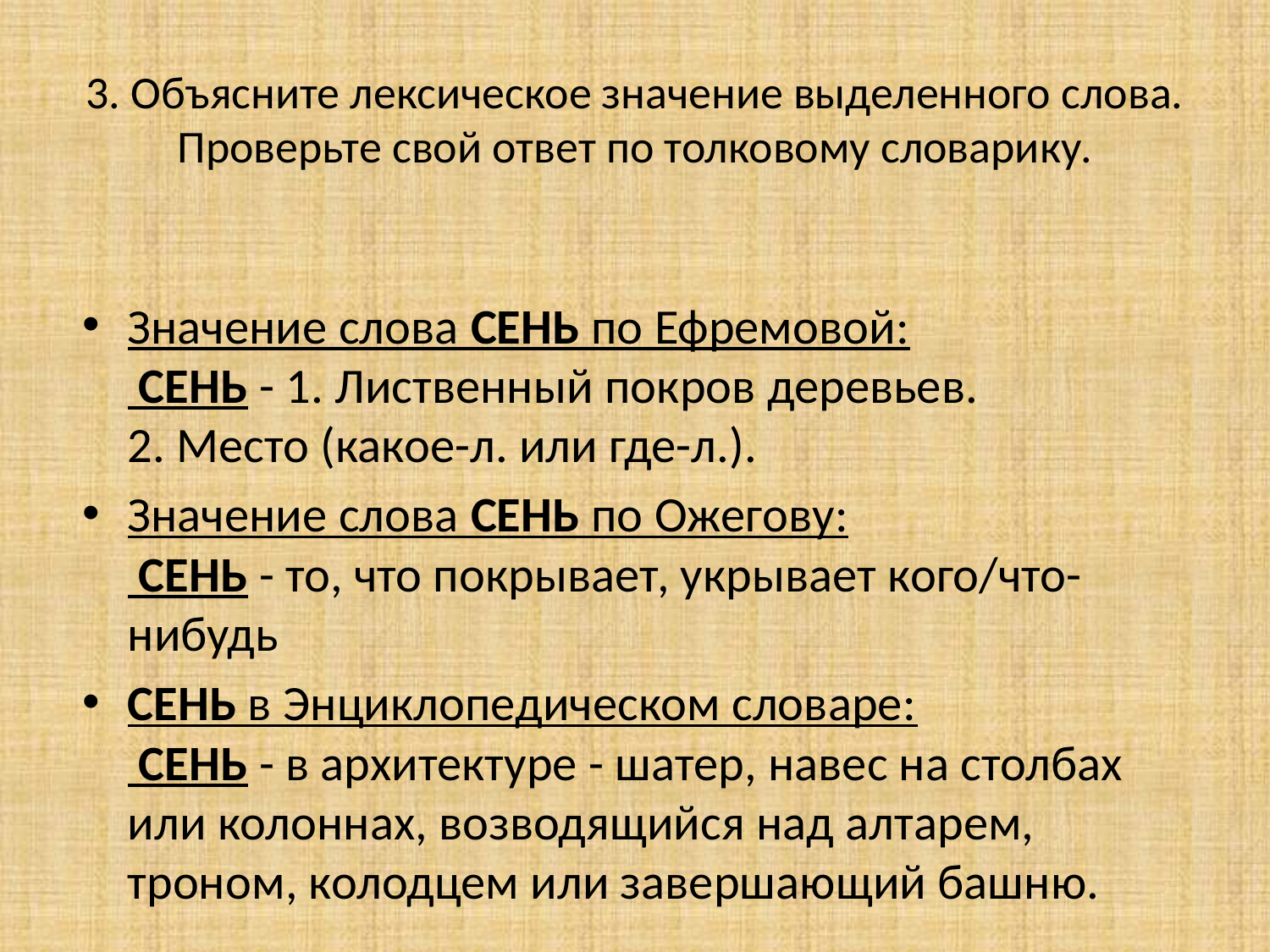

# 3. Объясните лексическое значение выделенного слова. Проверьте свой ответ по толковому словарику.
Значение слова СЕНЬ по Ефремовой:
 СЕНЬ - 1. Лиственный покров деревьев.
2. Место (какое-л. или где-л.).
Значение слова СЕНЬ по Ожегову:
 СЕНЬ - то, что покрывает, укрывает кого/что-нибудь
СЕНЬ в Энциклопедическом словаре:
 СЕНЬ - в архитектуре - шатер, навес на столбах или колоннах, возводящийся над алтарем, троном, колодцем или завершающий башню.